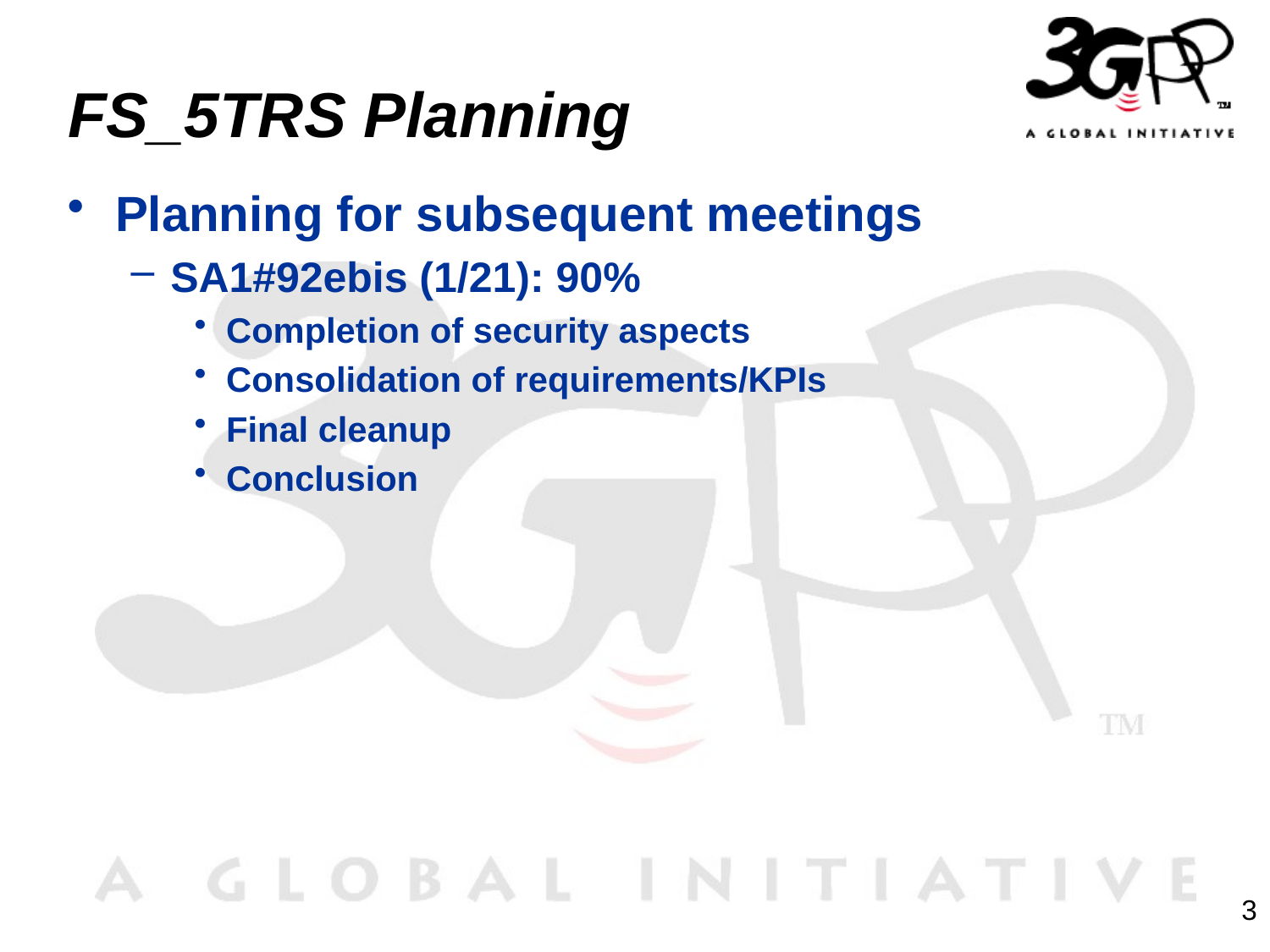

# FS_5TRS Planning
Planning for subsequent meetings
SA1#92ebis (1/21): 90%
Completion of security aspects
Consolidation of requirements/KPIs
Final cleanup
Conclusion
3